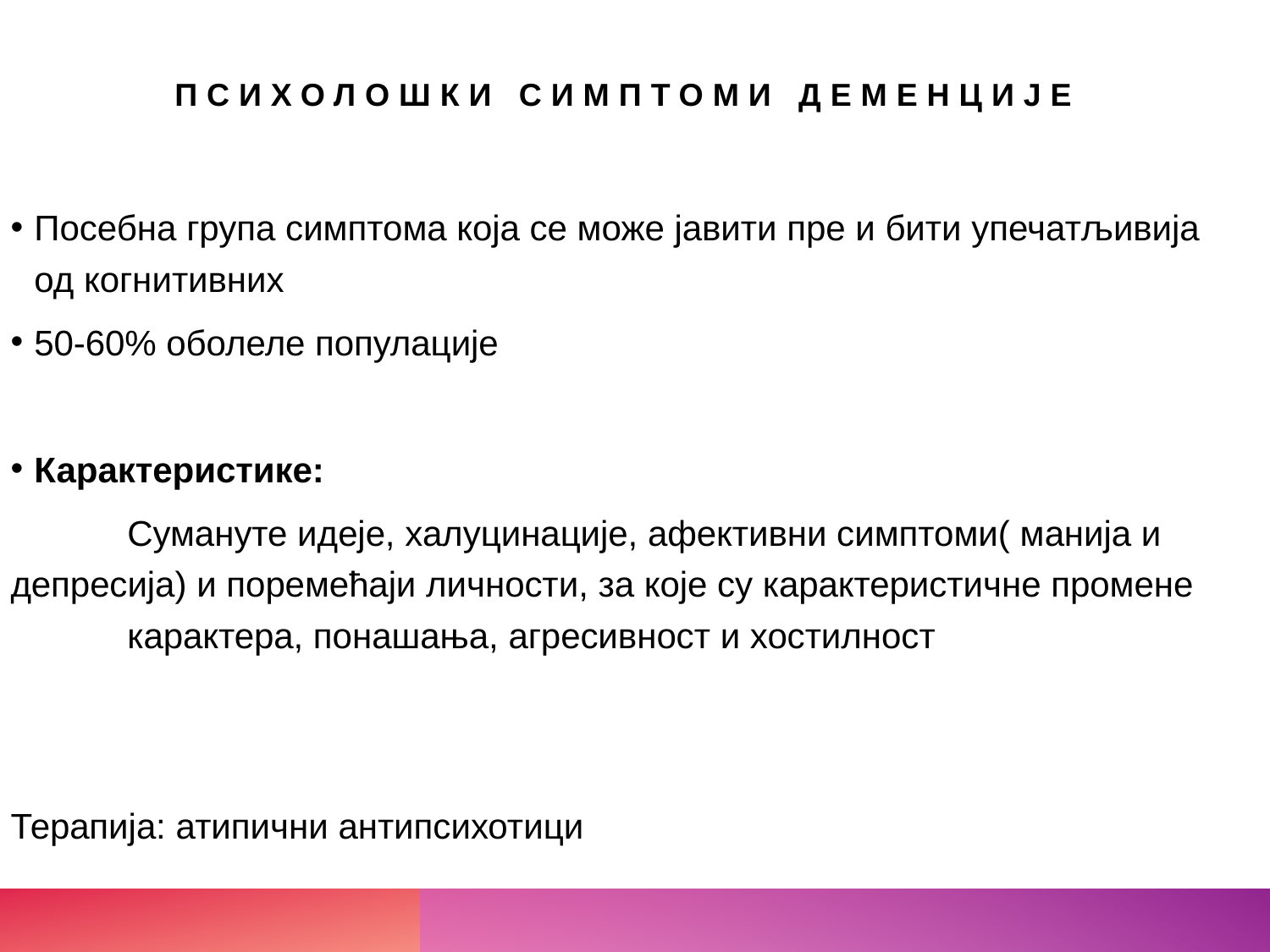

# Психолошки симптоми деменције
Посебна група симптома која се може јавити пре и бити упечатљивија од когнитивних
50-60% оболеле популације

Карактеристике:
	Сумануте идеје, халуцинације, афективни симптоми( манија и 	депресија) и поремећаји личности, за које су карактеристичне промене 	карактера, понашања, агресивност и хостилност

Терапија: атипични антипсихотици